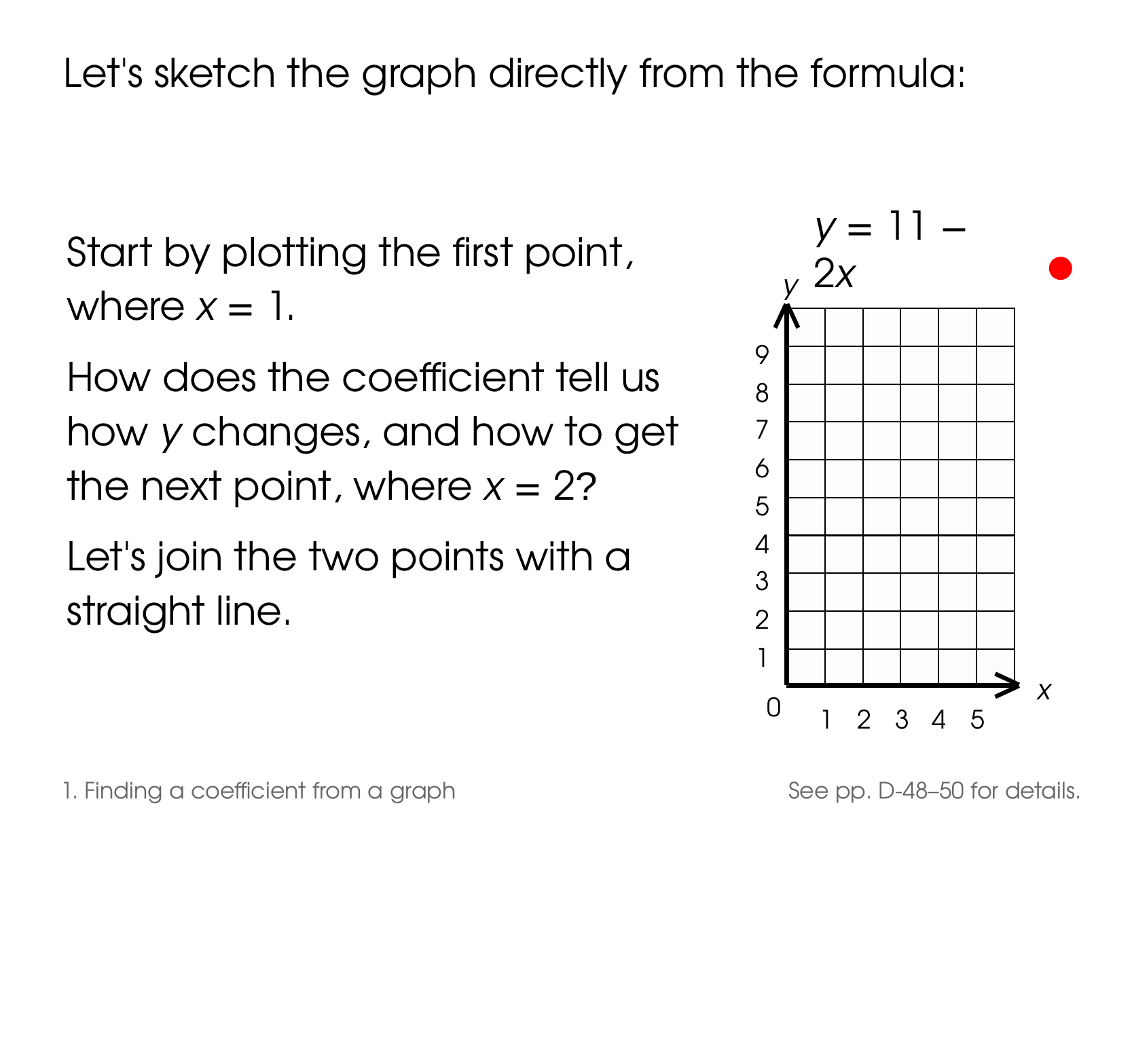

Let's sketch the graph directly from the formula:
y = 11 − 2x
Start by plotting the first point,
where x = 1.
How does the coefficient tell us
how y changes, and how to get
​the next point, where x = 2?
Let's join the two points with a
​straight line.

y

9
8
7
6
5
4
3
2
1
x
0
1
2
3
4
5
1. Finding a coefficient from a graph
See pp. D-48–50 for details.